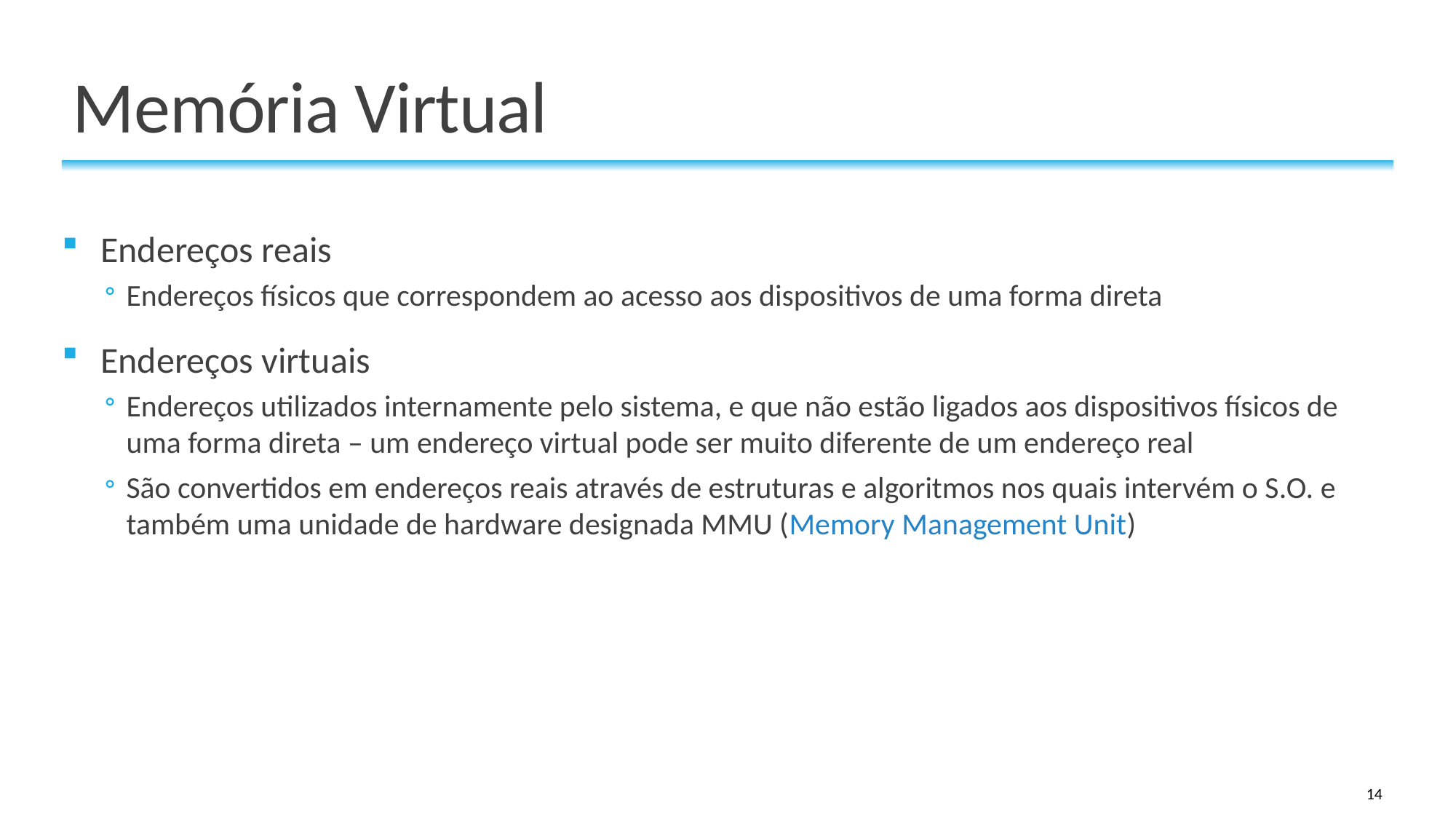

# Memória Virtual
Endereços reais
Endereços físicos que correspondem ao acesso aos dispositivos de uma forma direta
Endereços virtuais
Endereços utilizados internamente pelo sistema, e que não estão ligados aos dispositivos físicos de uma forma direta – um endereço virtual pode ser muito diferente de um endereço real
São convertidos em endereços reais através de estruturas e algoritmos nos quais intervém o S.O. e também uma unidade de hardware designada MMU (Memory Management Unit)
14